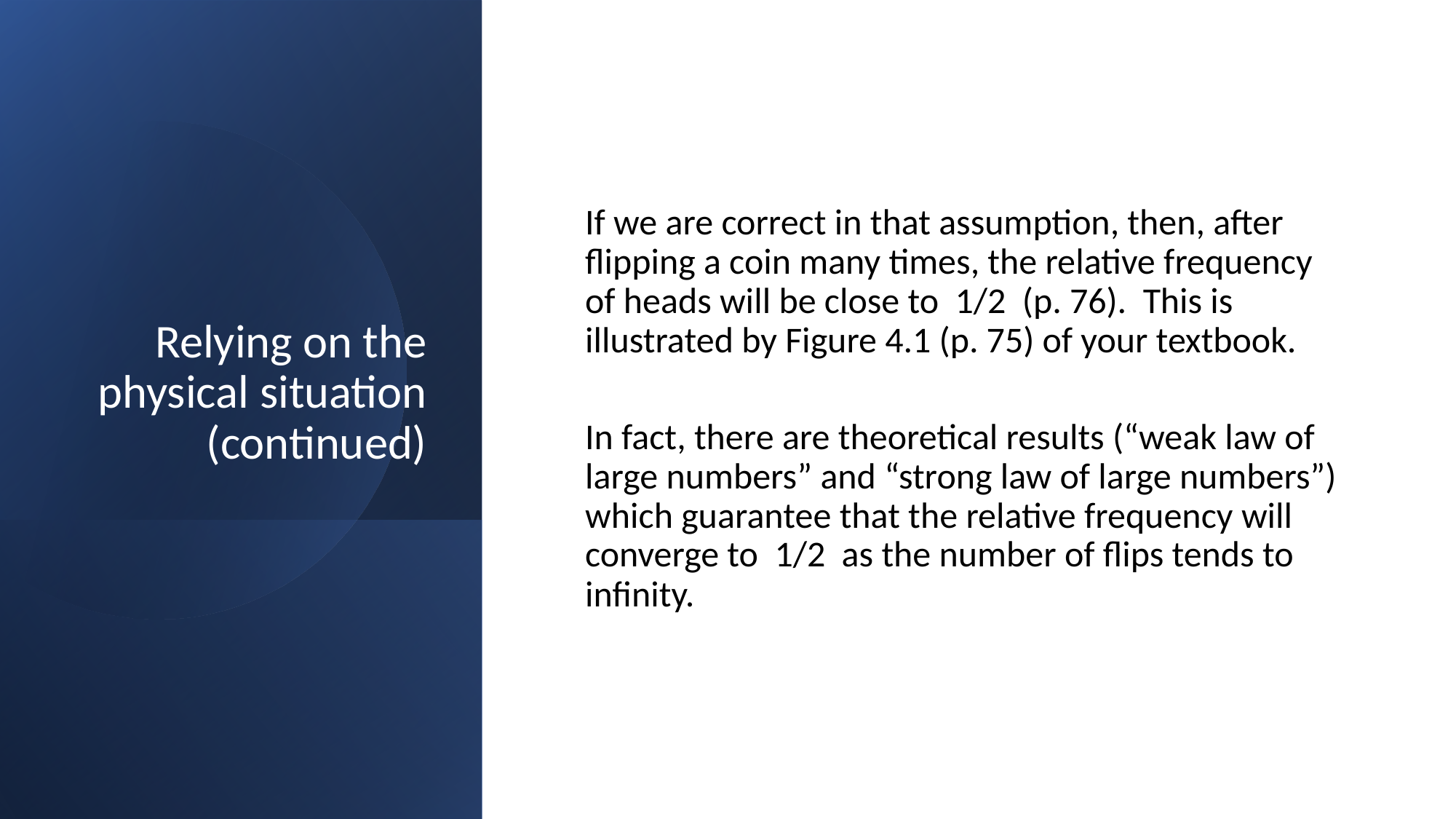

# Relying on the physical situation (continued)
If we are correct in that assumption, then, after flipping a coin many times, the relative frequency of heads will be close to  1/2  (p. 76).  This is illustrated by Figure 4.1 (p. 75) of your textbook.

In fact, there are theoretical results (“weak law of large numbers” and “strong law of large numbers”) which guarantee that the relative frequency will converge to  1/2  as the number of flips tends to infinity.